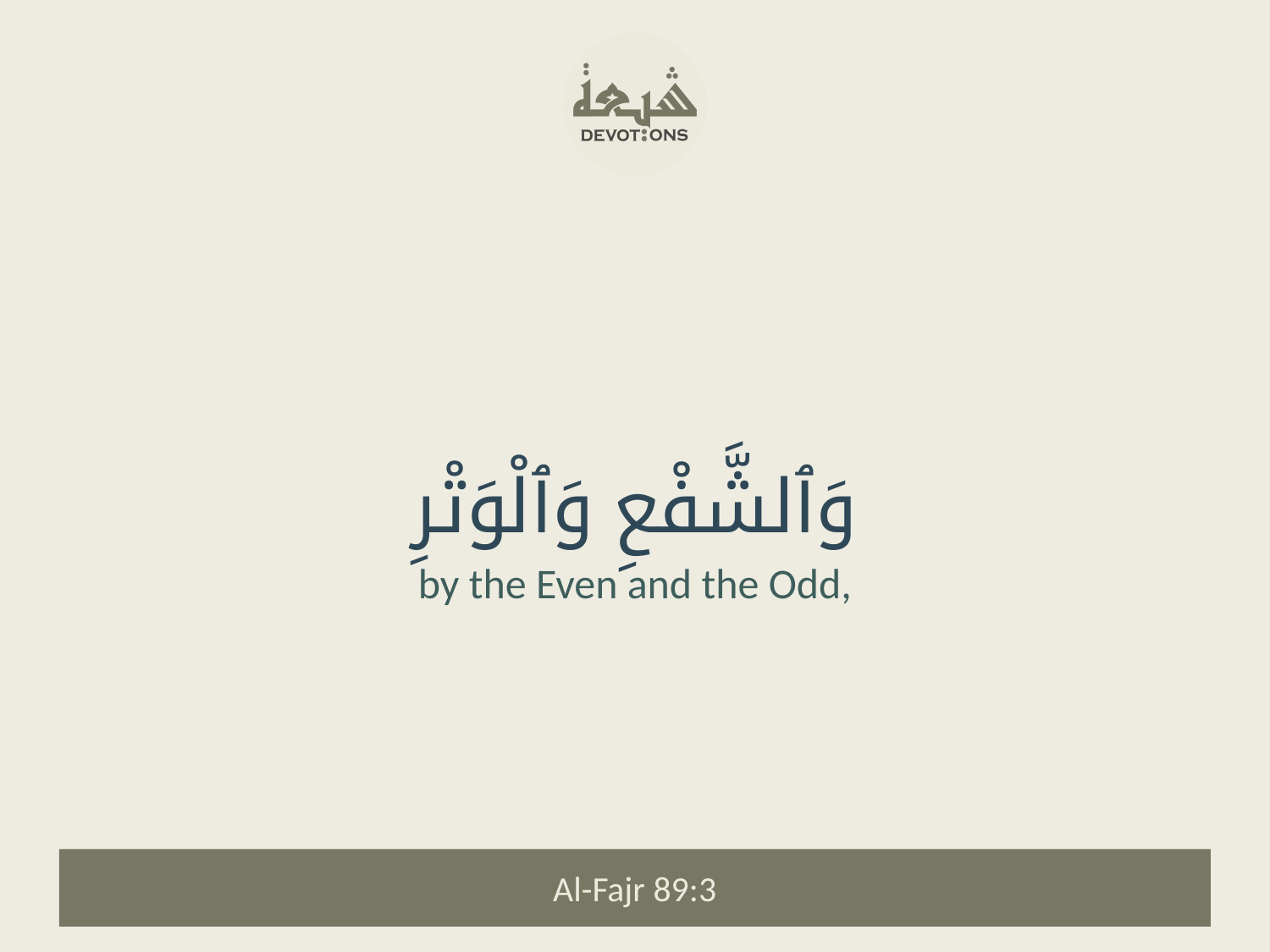

وَٱلشَّفْعِ وَٱلْوَتْرِ
by the Even and the Odd,
Al-Fajr 89:3